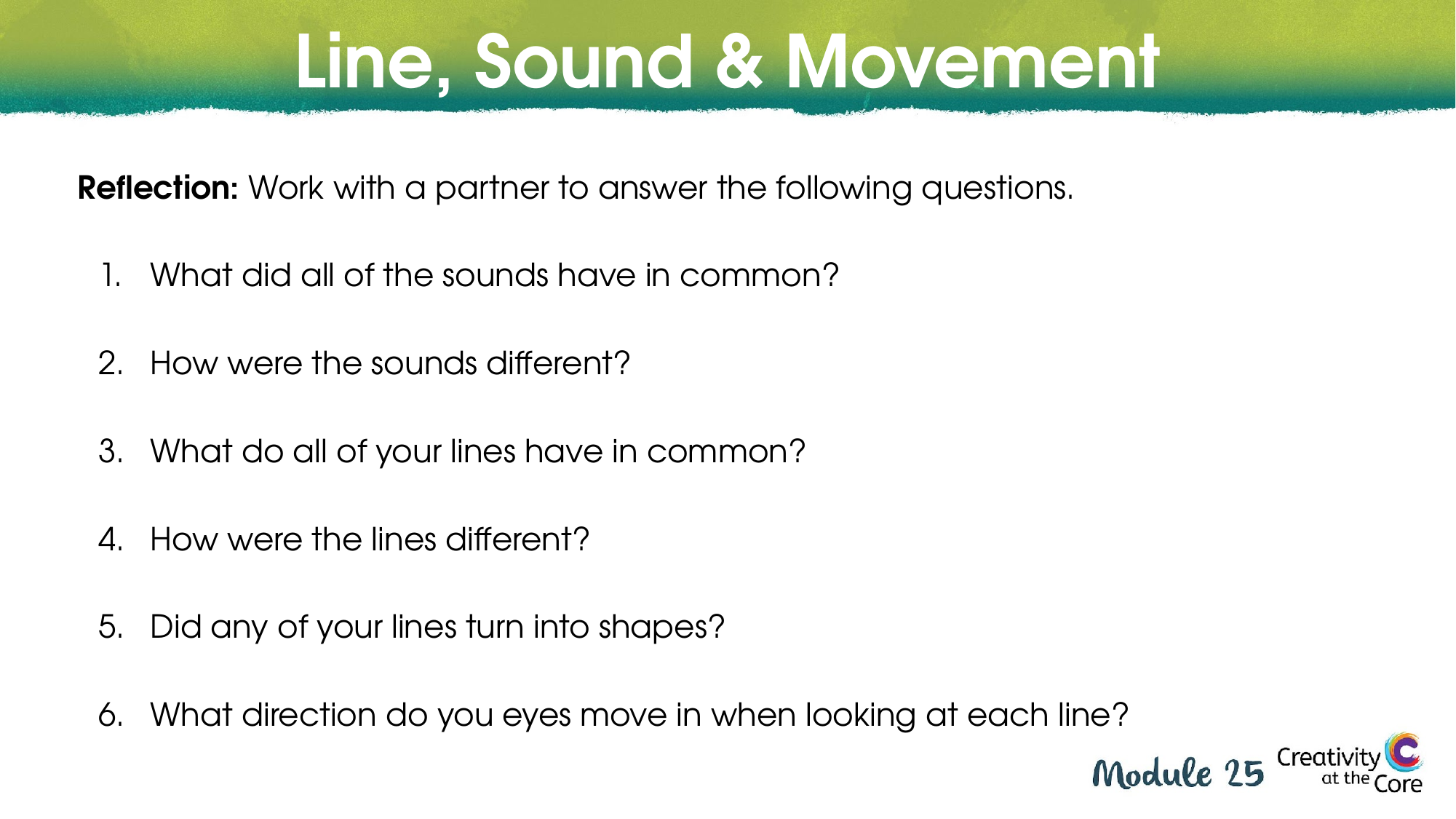

Line, Sound & Movement
Reflection: Work with a partner to answer the following questions.

What did all of the sounds have in common?

How were the sounds different?

What do all of your lines have in common?

How were the lines different?

Did any of your lines turn into shapes?

What direction do you eyes move in when looking at each line?